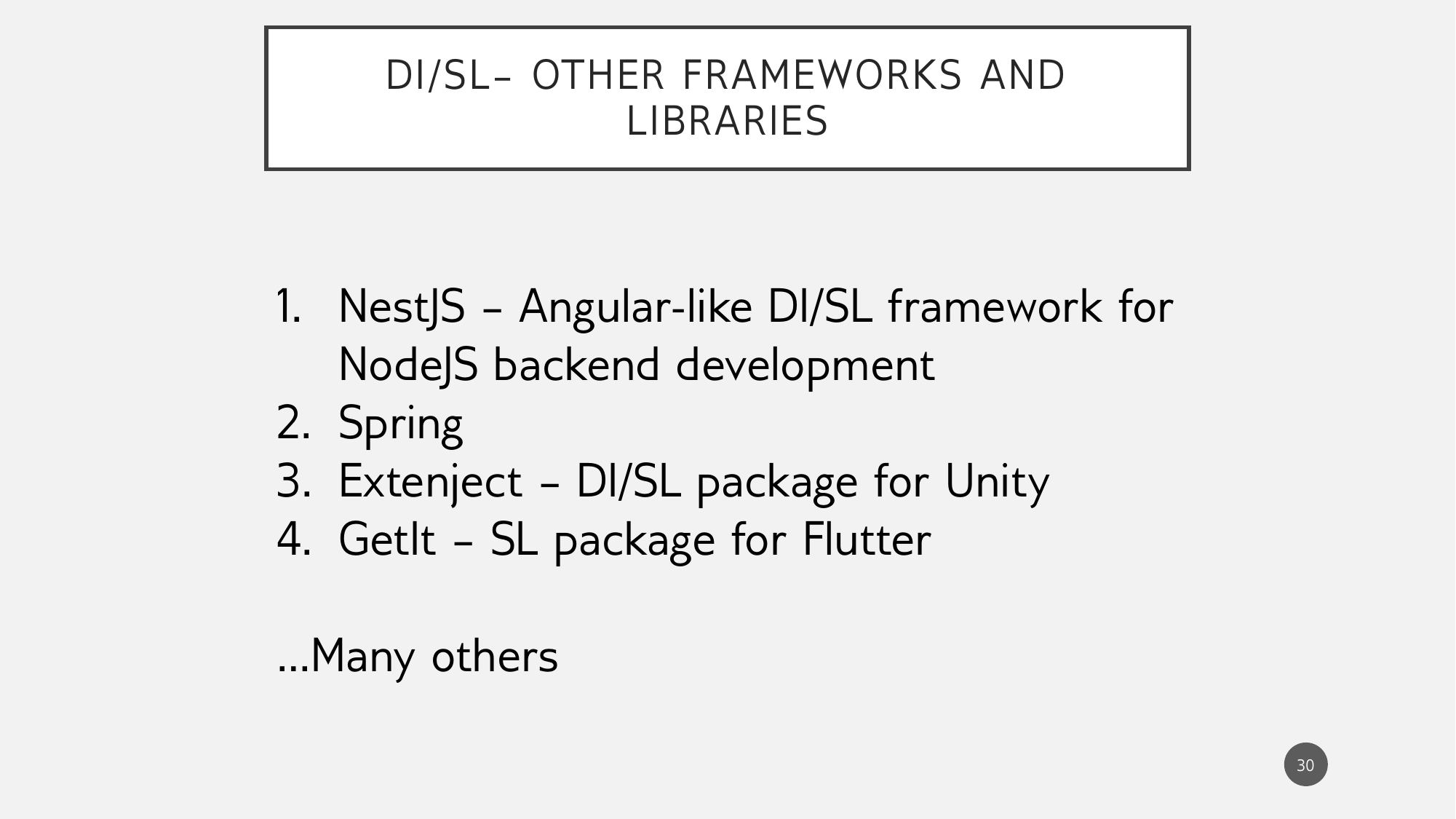

# DI/SL– Other frameworks and libraries
NestJS – Angular-like DI/SL framework for NodeJS backend development
Spring
Extenject – DI/SL package for Unity
GetIt – SL package for Flutter

…Many others
30